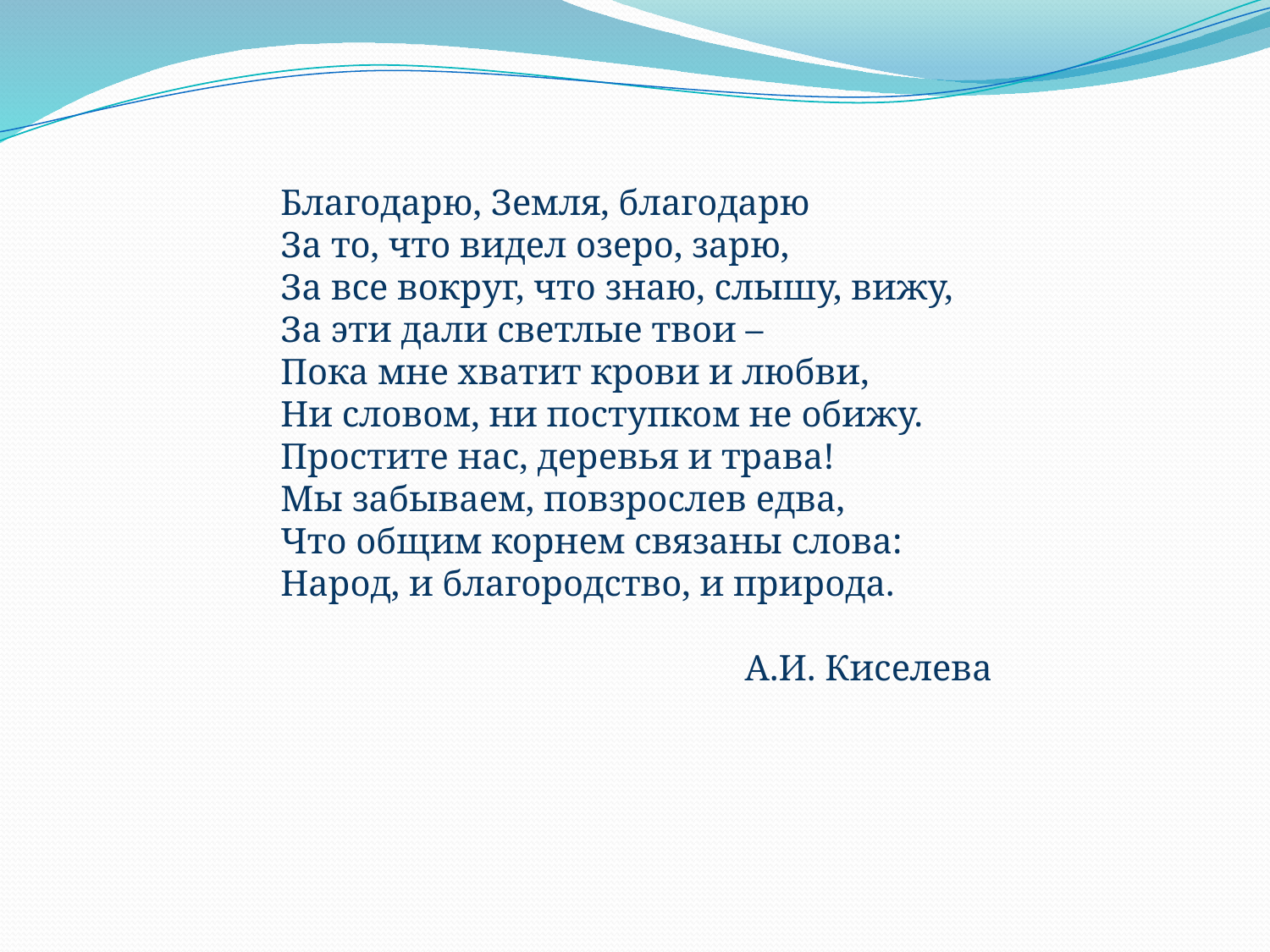

Благодарю, Земля, благодарю
За то, что видел озеро, зарю,
За все вокруг, что знаю, слышу, вижу,
За эти дали светлые твои –
Пока мне хватит крови и любви,
Ни словом, ни поступком не обижу.
Простите нас, деревья и трава!
Мы забываем, повзрослев едва,
Что общим корнем связаны слова:
Народ, и благородство, и природа.

                                                   А.И. Киселева